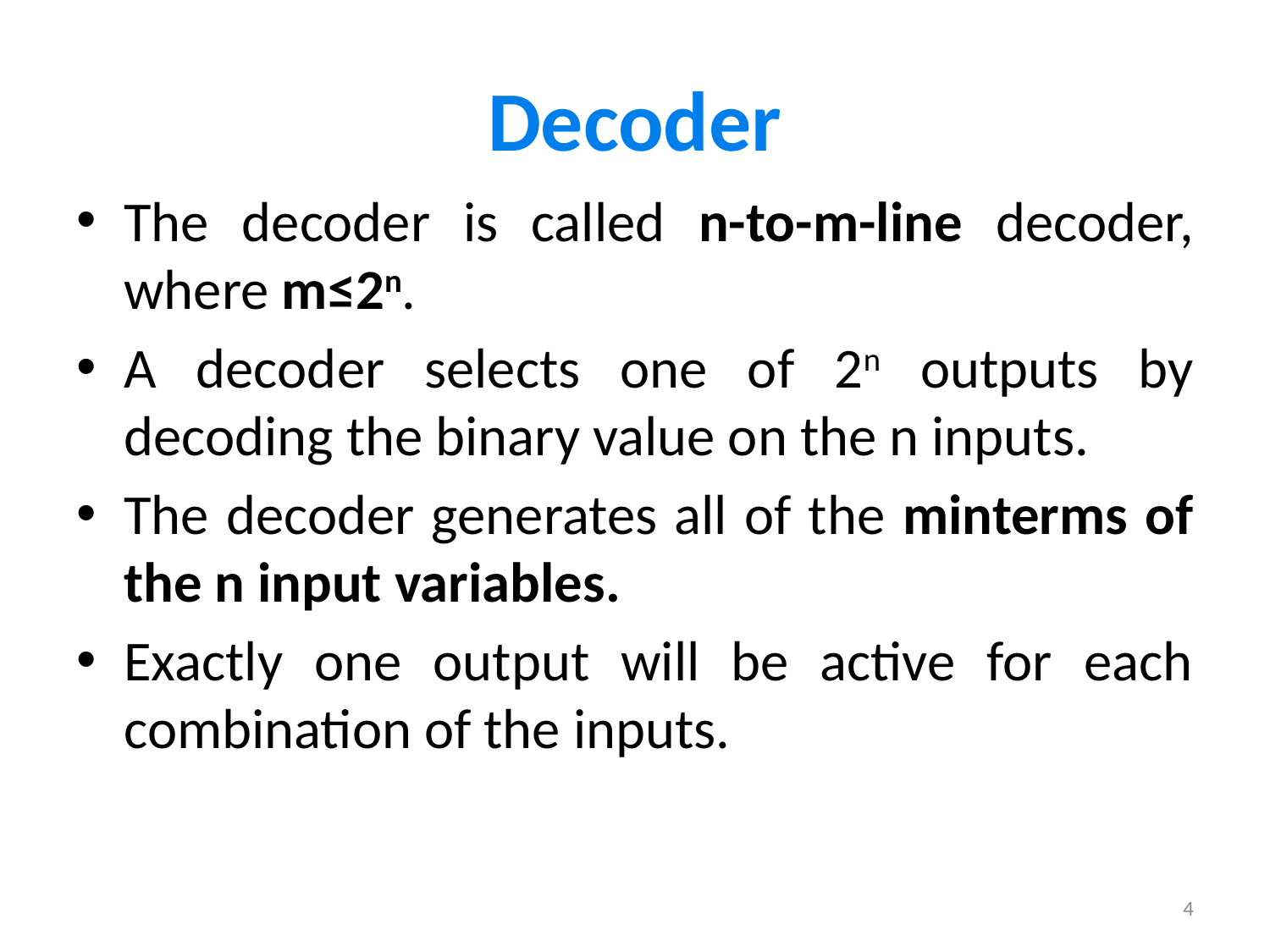

# Decoder
The decoder is called n-to-m-line decoder, where m≤2n.
A decoder selects one of 2n outputs by decoding the binary value on the n inputs.
The decoder generates all of the minterms of the n input variables.
Exactly one output will be active for each combination of the inputs.
4